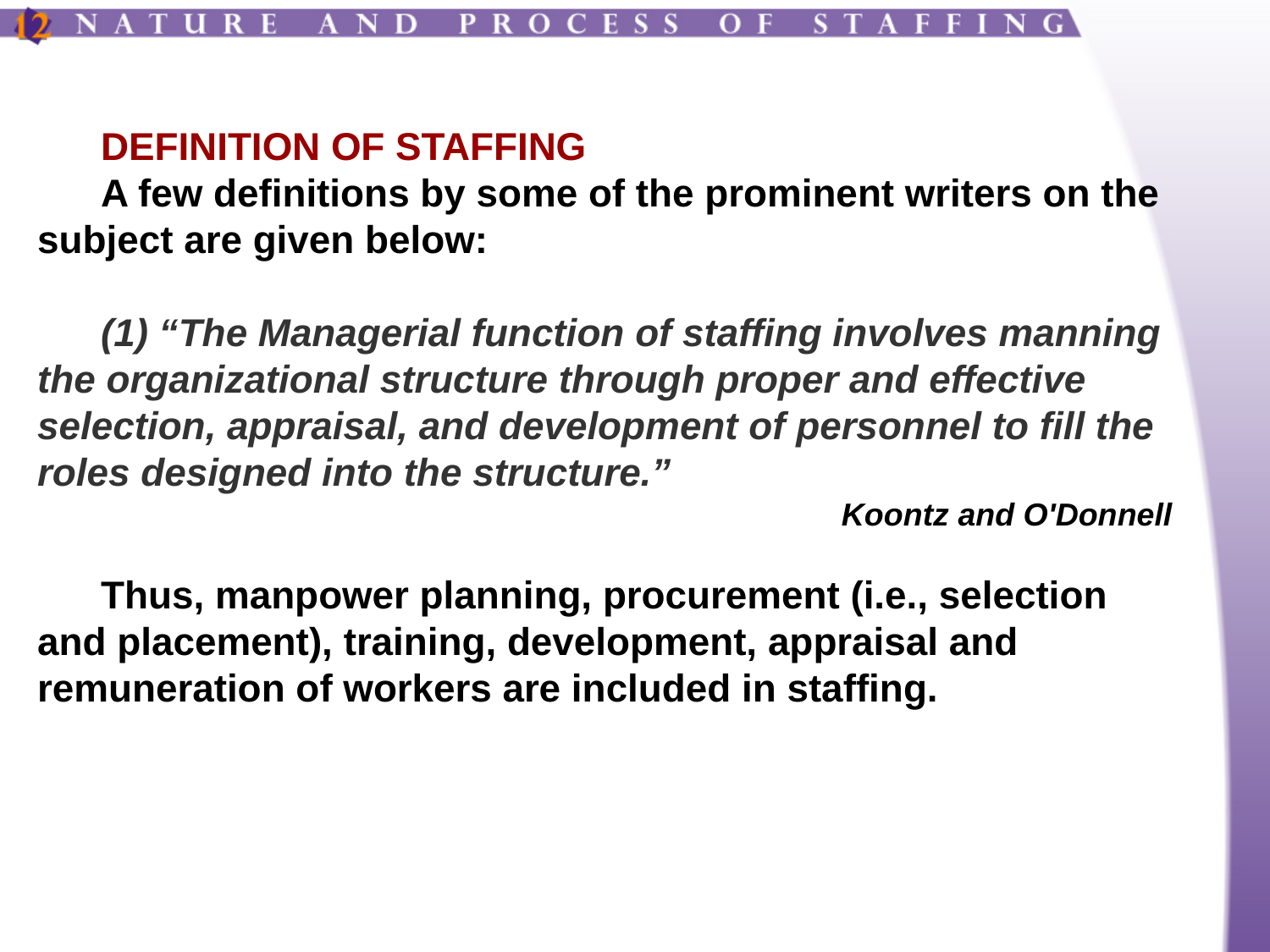

DEFINITION OF STAFFING
A few definitions by some of the prominent writers on the subject are given below:

(1) “The Managerial function of staffing involves manning the organizational structure through proper and effective selection, appraisal, and development of personnel to fill the roles designed into the structure.”
Koontz and O'Donnell

Thus, manpower planning, procurement (i.e., selection and placement), training, development, appraisal and remuneration of workers are included in staffing.